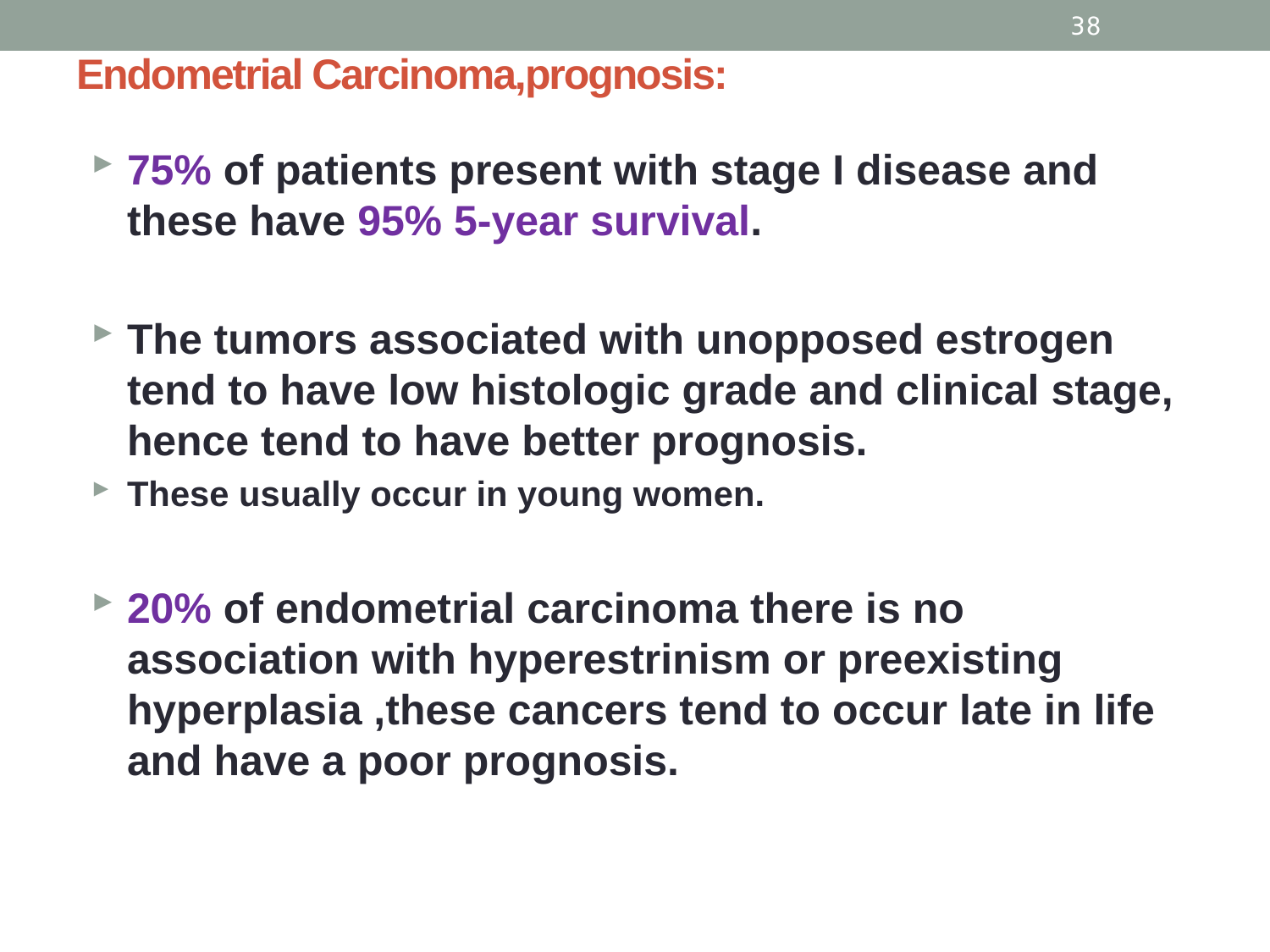

38
# Endometrial Carcinoma,prognosis:
75% of patients present with stage I disease and these have 95% 5-year survival.

The tumors associated with unopposed estrogen tend to have low histologic grade and clinical stage, hence tend to have better prognosis.
These usually occur in young women.

20% of endometrial carcinoma there is no association with hyperestrinism or preexisting hyperplasia ,these cancers tend to occur late in life and have a poor prognosis.